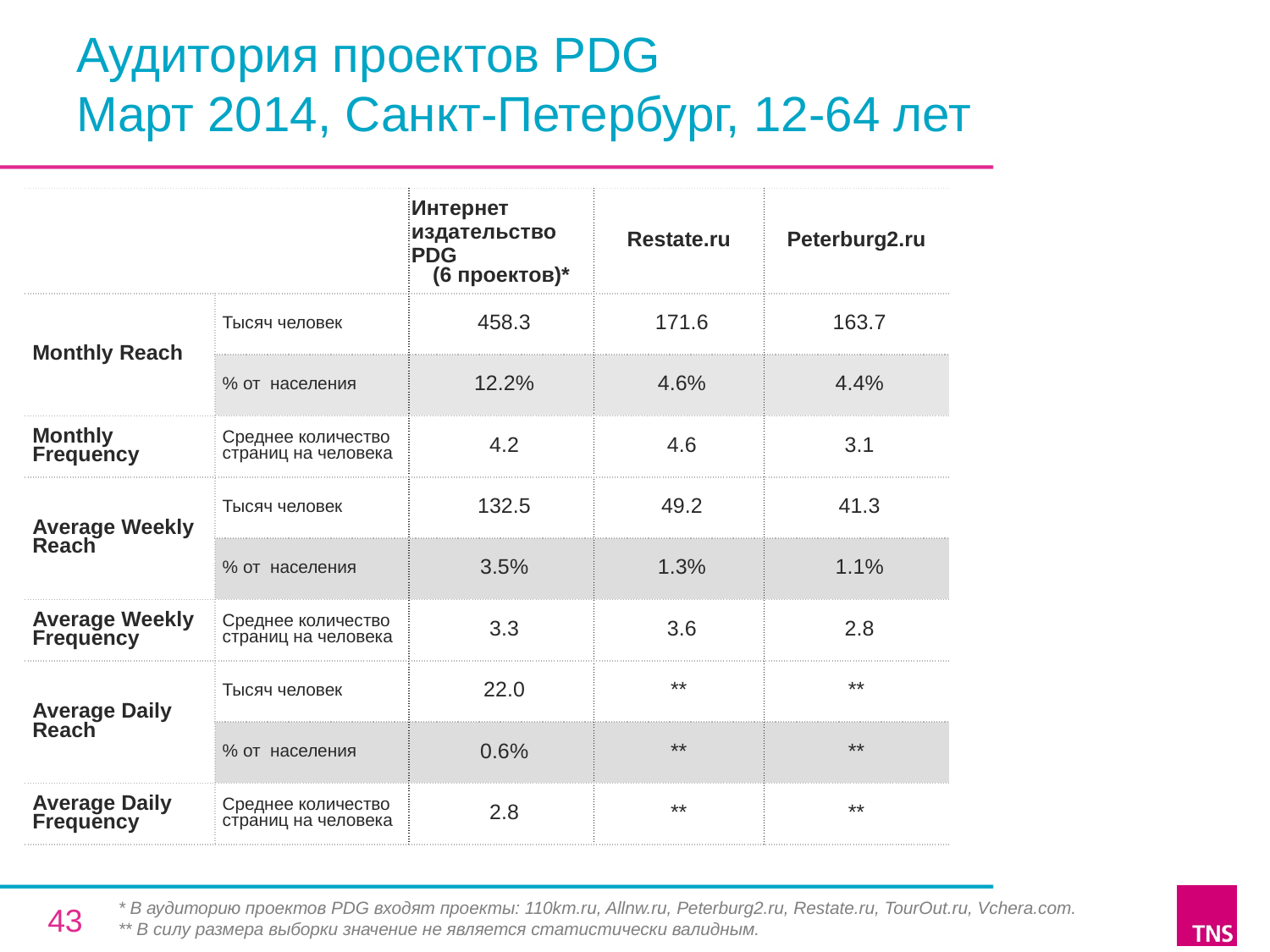

# Аудитория проектов PDG Март 2014, Санкт-Петербург, 12-64 лет
|  |  | Интернет издательство PDG (6 проектов)\* | Restate.ru | Peterburg2.ru |
| --- | --- | --- | --- | --- |
| Monthly Reach | Тысяч человек | 458.3 | 171.6 | 163.7 |
|  | % от населения | 12.2% | 4.6% | 4.4% |
| Monthly Frequency | Среднее количество страниц на человека | 4.2 | 4.6 | 3.1 |
| Average Weekly Reach | Тысяч человек | 132.5 | 49.2 | 41.3 |
|  | % от населения | 3.5% | 1.3% | 1.1% |
| Average Weekly Frequency | Среднее количество страниц на человека | 3.3 | 3.6 | 2.8 |
| Average Daily Reach | Тысяч человек | 22.0 | \*\* | \*\* |
|  | % от населения | 0.6% | \*\* | \*\* |
| Average Daily Frequency | Среднее количество страниц на человека | 2.8 | \*\* | \*\* |
* В аудиторию проектов PDG входят проекты: 110km.ru, Allnw.ru, Peterburg2.ru, Restate.ru, TourOut.ru, Vchera.com.
** В силу размера выборки значение не является статистически валидным.
43